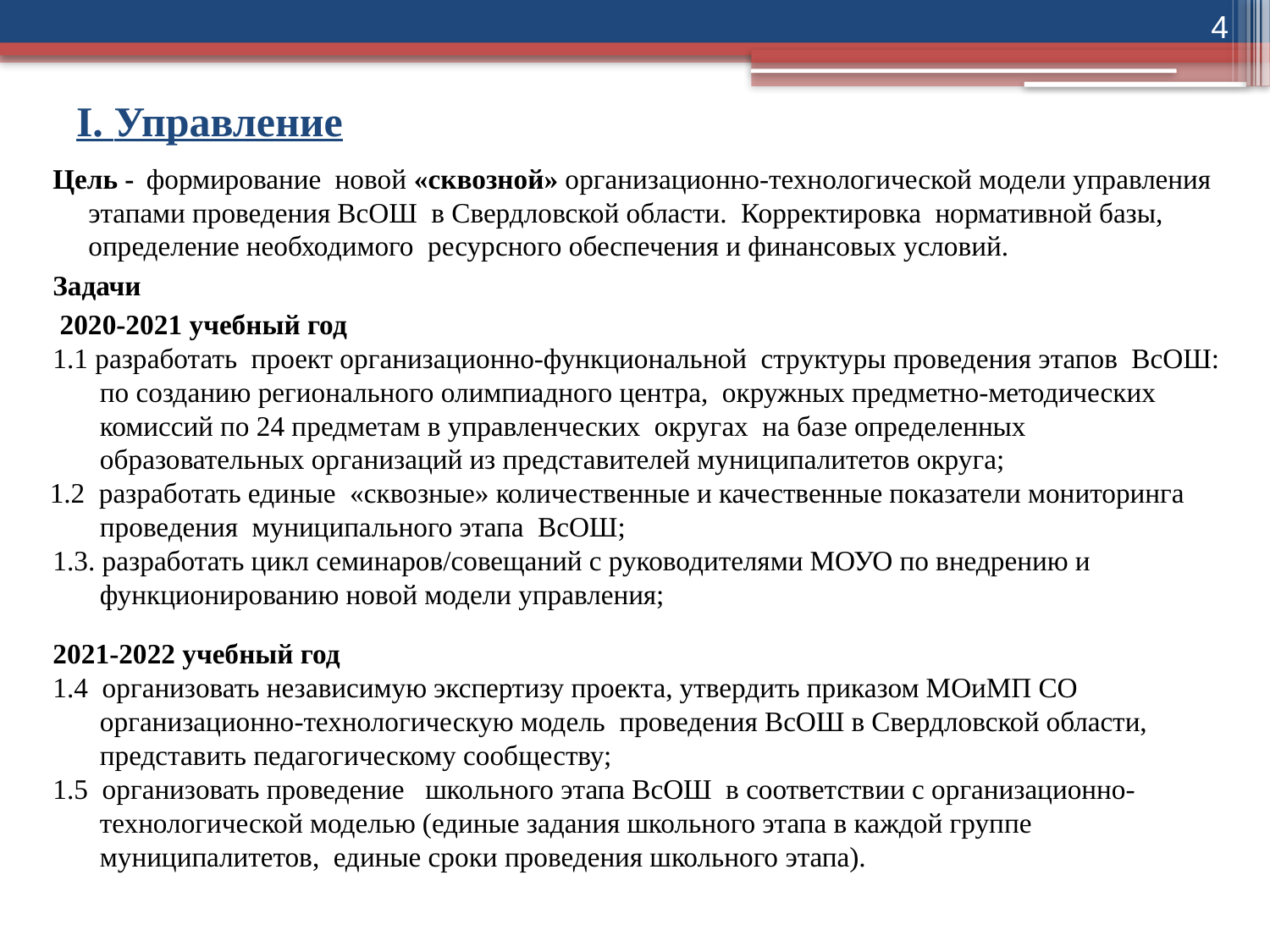

4
# I. Управление
Цель -  формирование  новой «сквозной» организационно-технологической модели управления этапами проведения ВсОШ  в Свердловской области.  Корректировка  нормативной базы,  определение необходимого  ресурсного обеспечения и финансовых условий.
Задачи
 2020-2021 учебный год
1.1 разработать  проект организационно-функциональной  структуры проведения этапов  ВсОШ:
по созданию регионального олимпиадного центра,  окружных предметно-методических комиссий по 24 предметам в управленческих  округах  на базе определенных образовательных организаций из представителей муниципалитетов округа;
1.2  разработать единые  «сквозные» количественные и качественные показатели мониторинга проведения  муниципального этапа  ВсОШ;
1.3. разработать цикл семинаров/совещаний с руководителями МОУО по внедрению и функционированию новой модели управления;

2021-2022 учебный год
1.4  организовать независимую экспертизу проекта, утвердить приказом МОиМП СО  организационно-технологическую модель  проведения ВсОШ в Свердловской области, представить педагогическому сообществу;
1.5  организовать проведение   школьного этапа ВсОШ  в соответствии с организационно-технологической моделью (единые задания школьного этапа в каждой группе муниципалитетов,  единые сроки проведения школьного этапа).